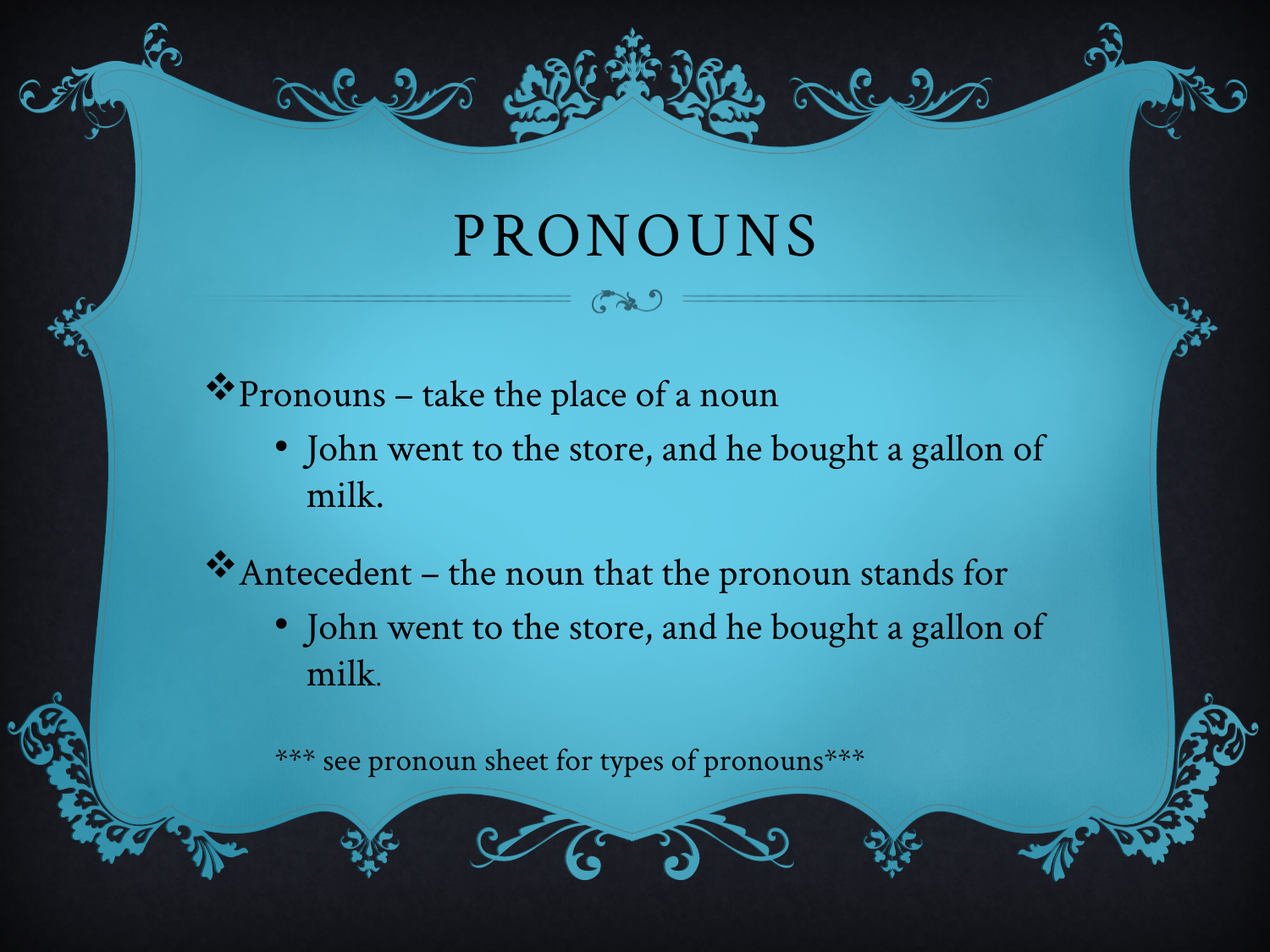

# Pronouns
Pronouns – take the place of a noun
John went to the store, and he bought a gallon of milk.
Antecedent – the noun that the pronoun stands for
John went to the store, and he bought a gallon of milk.

*** see pronoun sheet for types of pronouns***